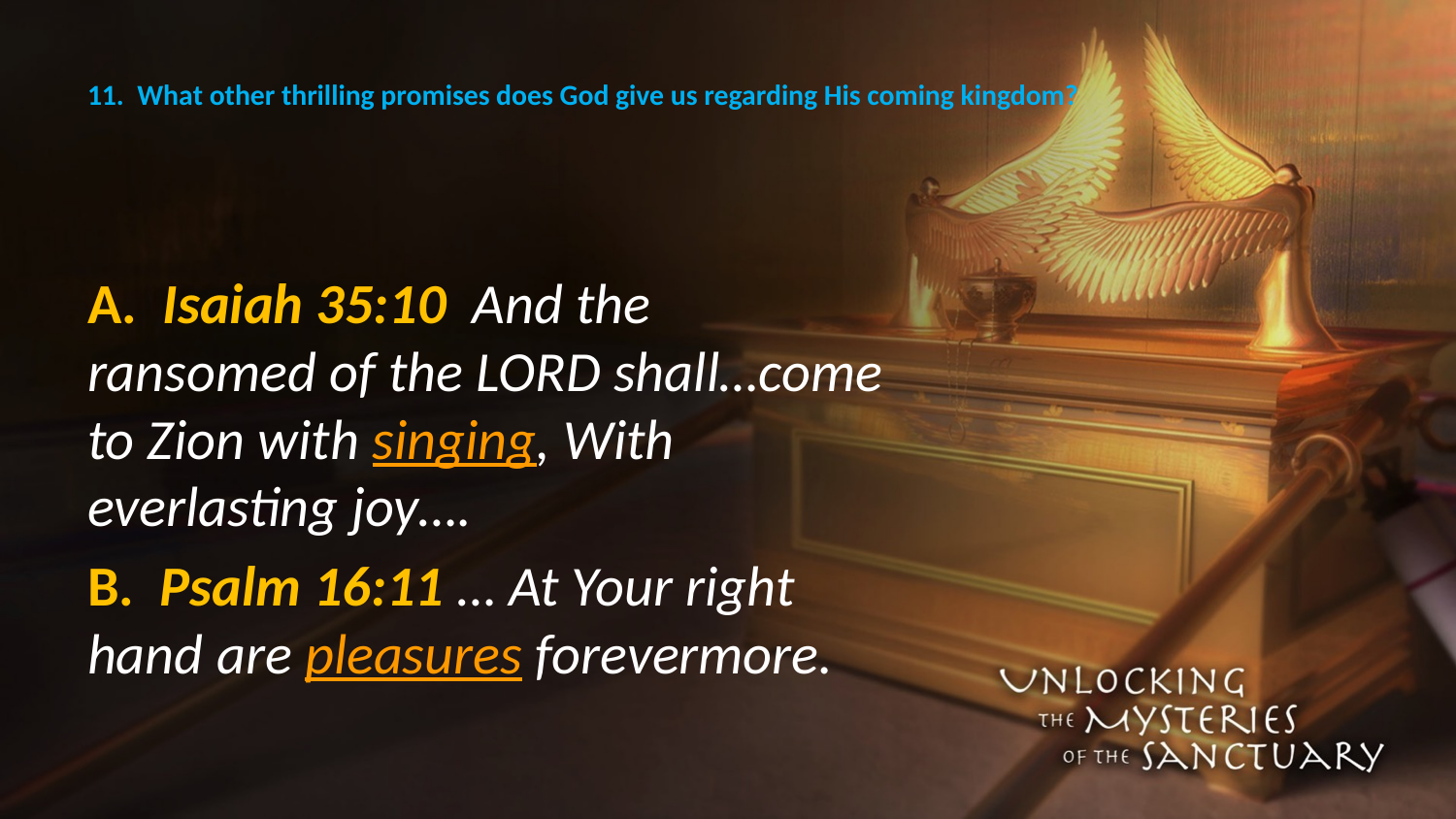

# 11.  What other thrilling promises does God give us regarding His coming kingdom?

A.  Isaiah 35:10  And the ransomed of the LORD shall…come to Zion with singing, With everlasting joy….
B.  Psalm 16:11 … At Your right hand are pleasures forevermore.